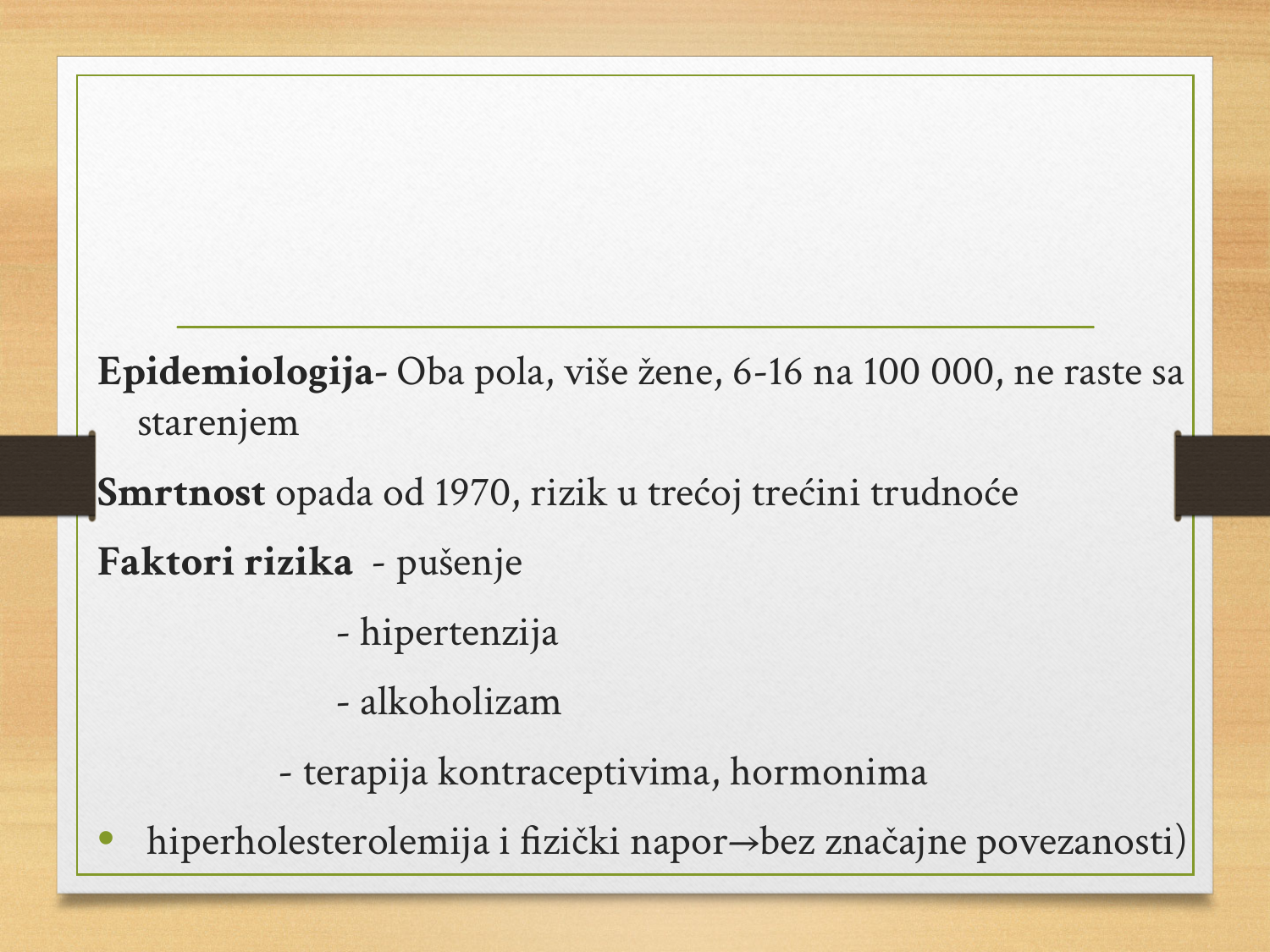

#
Epidemiologija- Oba pola, više žene, 6-16 na 100 000, ne raste sa starenjem
Smrtnost opada od 1970, rizik u trećoj trećini trudnoće
Faktori rizika  - pušenje
                         - hipertenzija
                         - alkoholizam
                   - terapija kontraceptivima, hormonima
 hiperholesterolemija i fizički napor→bez značajne povezanosti)